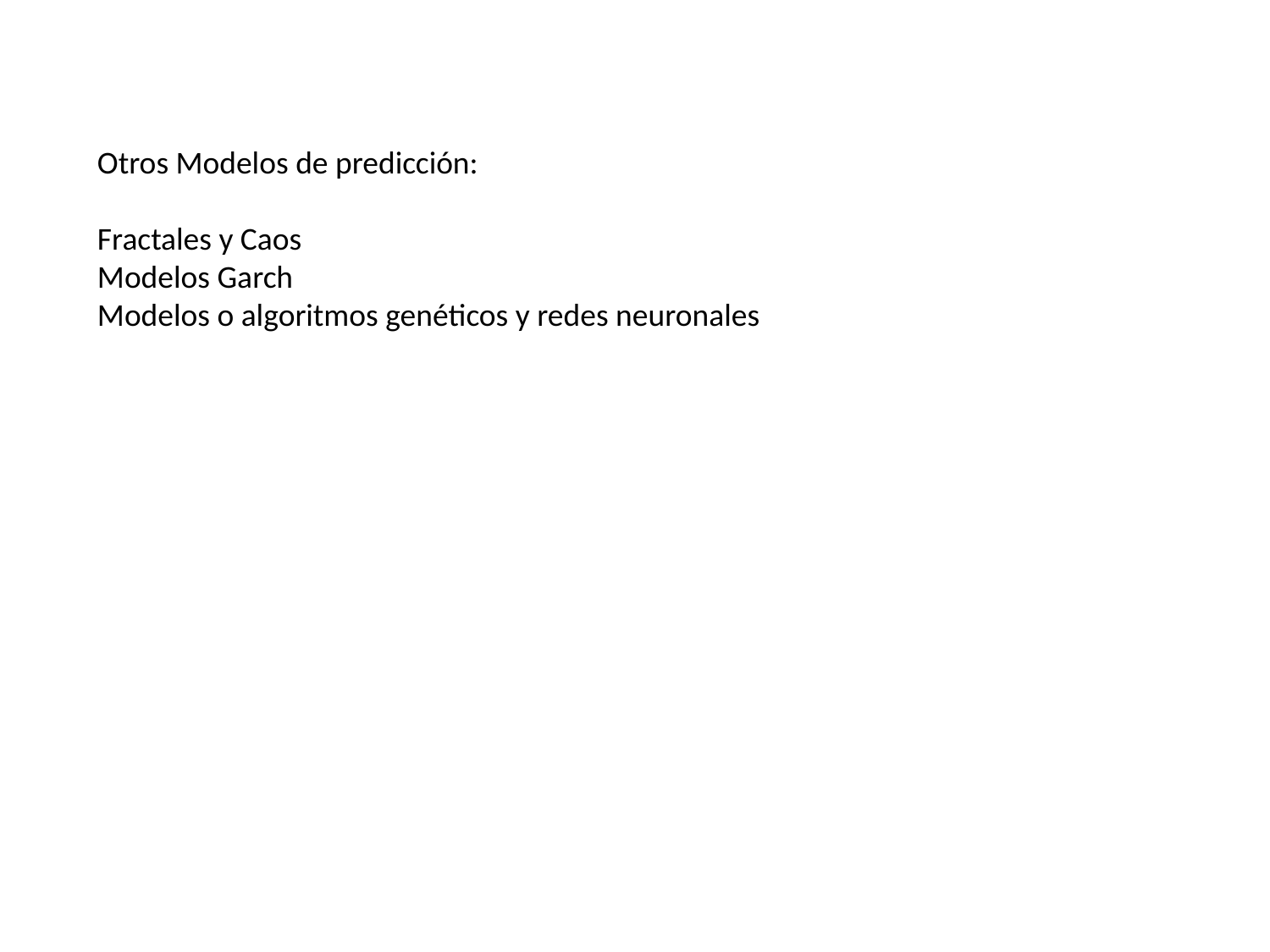

Otros Modelos de predicción:

Fractales y Caos
Modelos Garch
Modelos o algoritmos genéticos y redes neuronales